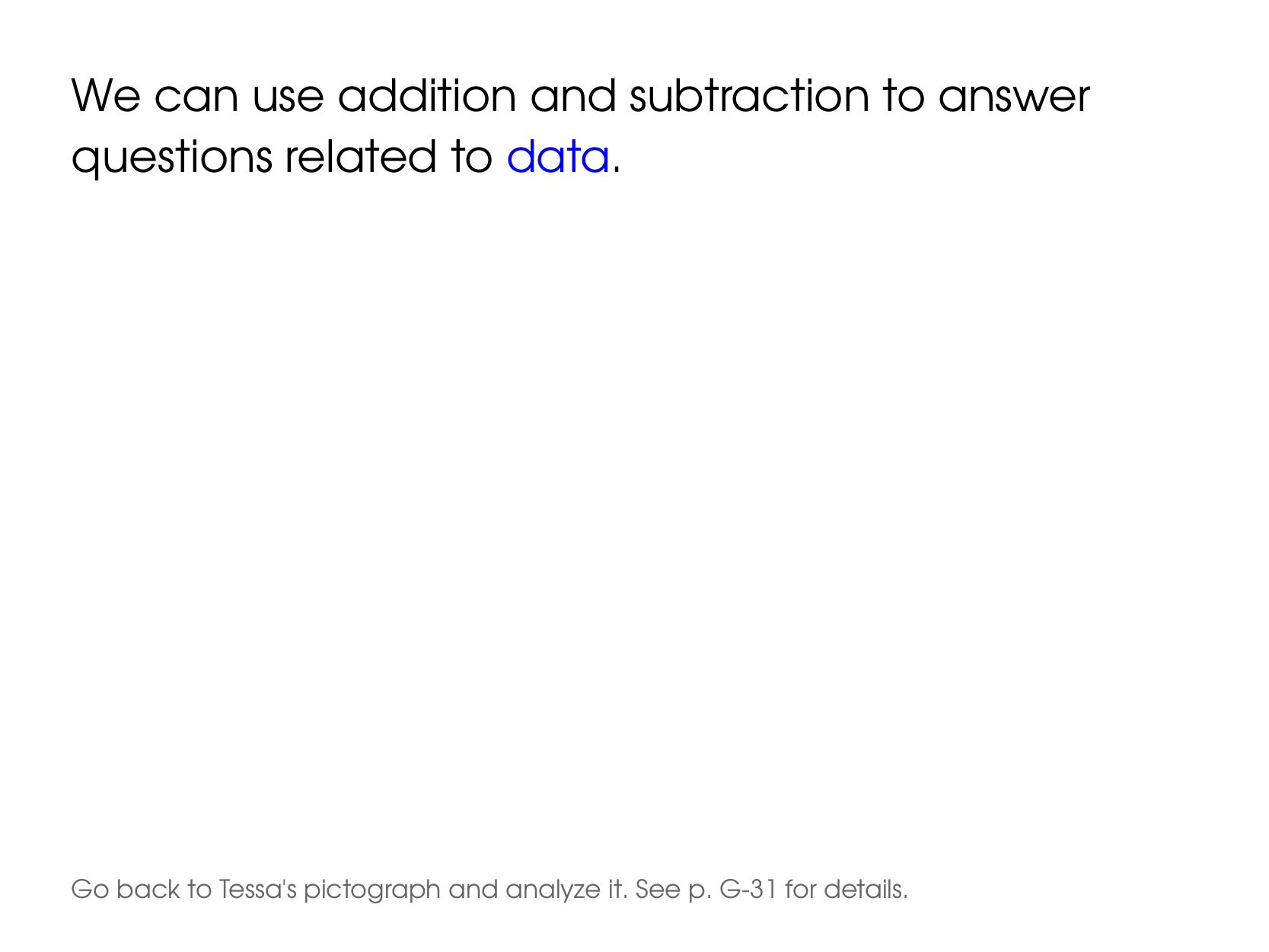

We can use addition and subtraction to answer questions related to data.
Go back to Tessa's pictograph and analyze it. See p. G-31 for details.